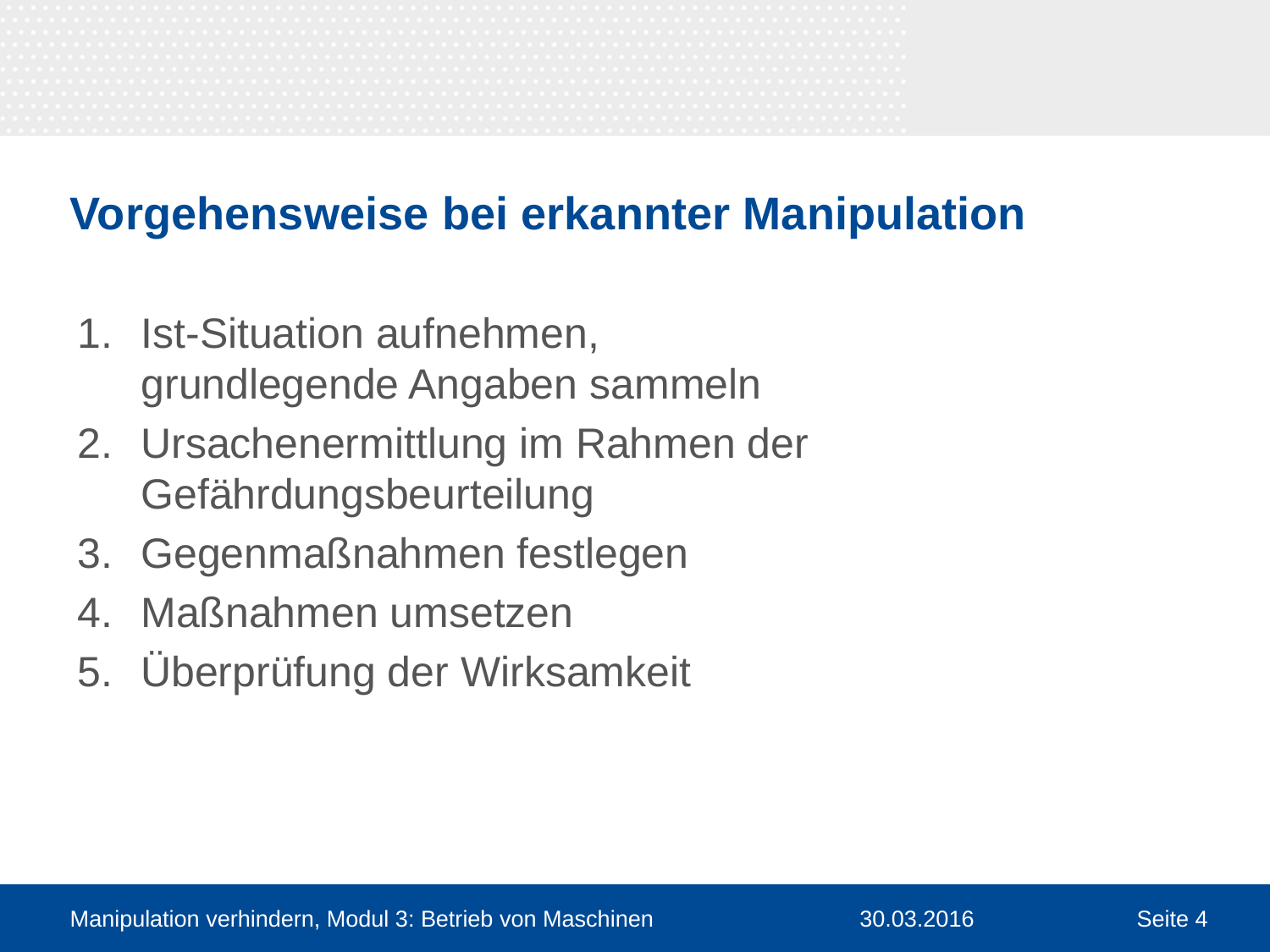

# Vorgehensweise bei erkannter Manipulation
Ist-Situation aufnehmen,
grundlegende Angaben sammeln
Ursachenermittlung im Rahmen der Gefährdungsbeurteilung
Gegenmaßnahmen festlegen
Maßnahmen umsetzen
Überprüfung der Wirksamkeit

Manipulation verhindern, Modul 3: Betrieb von Maschinen
30.03.2016
Seite 4